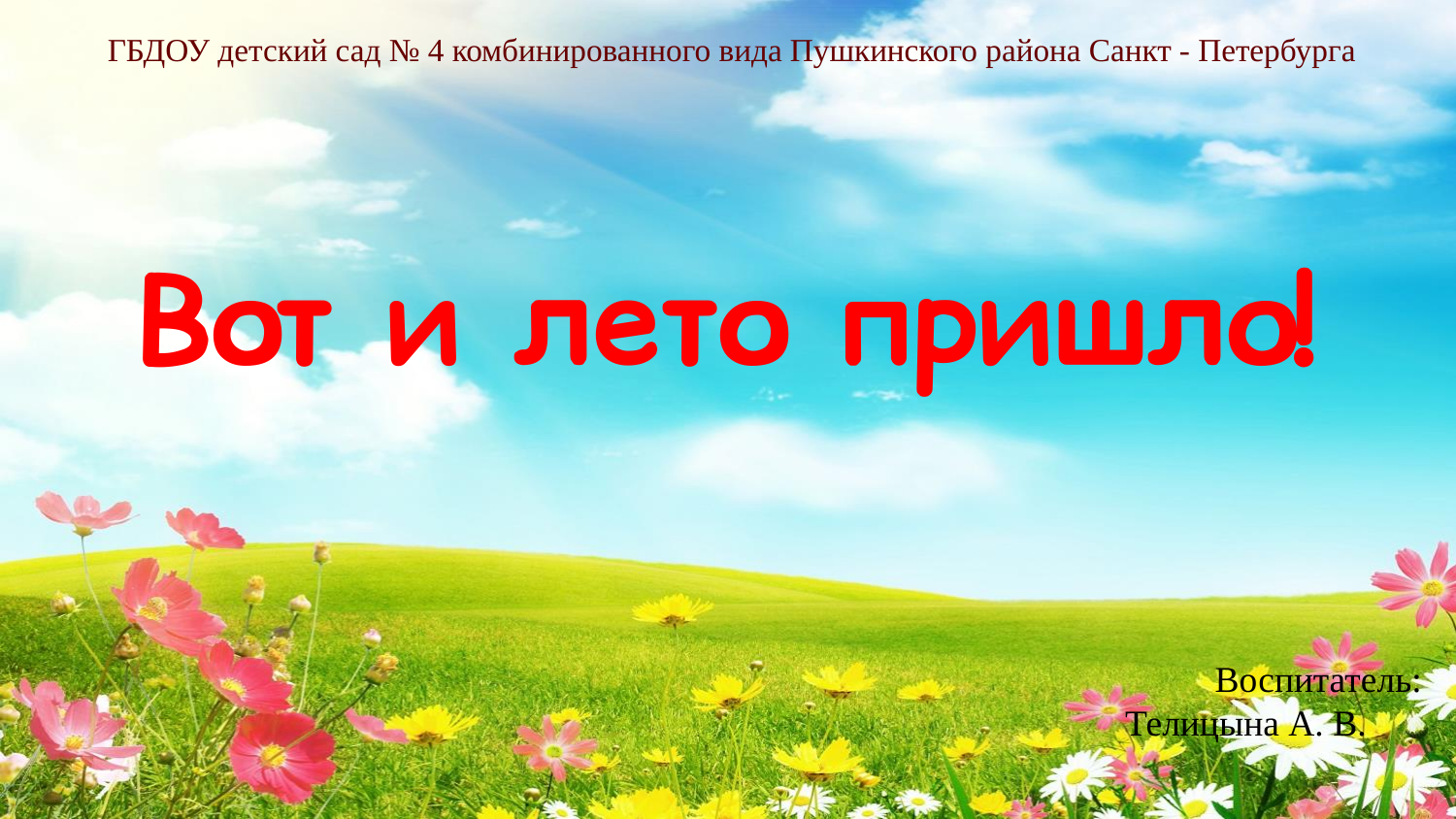

ГБДОУ детский сад № 4 комбинированного вида Пушкинского района Санкт - Петербурга
# Вот и лето пришло!
Воспитатель:
         Телицына А. В.